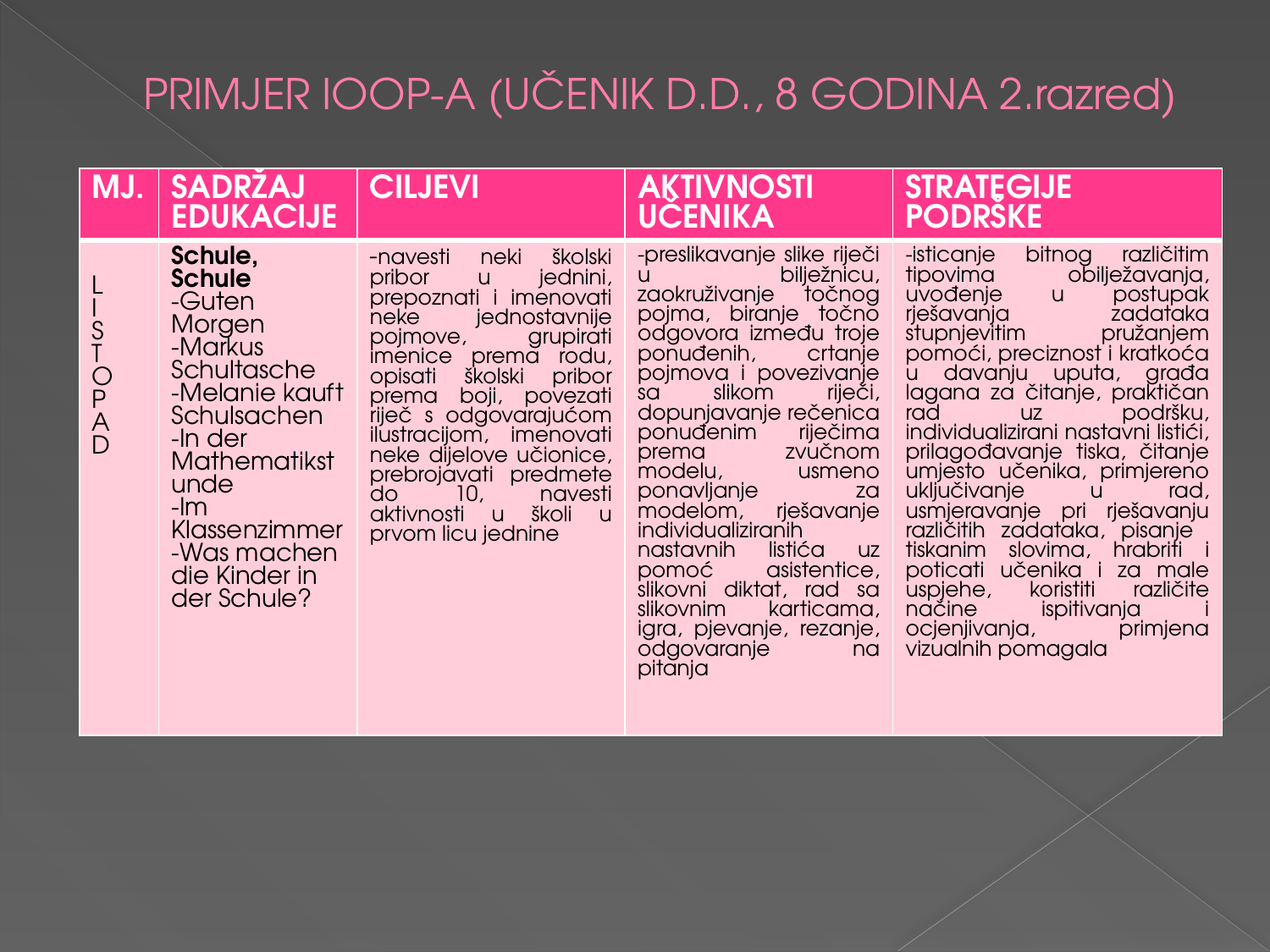

# PRIMJER IOOP-A (UČENIK D.D., 8 GODINA 2.razred)
| MJ. | SADRŽAJ EDUKACIJE | CILJEVI | AKTIVNOSTI UČENIKA | STRATEGIJE PODRŠKE |
| --- | --- | --- | --- | --- |
| L I S T O P A D | Schule, Schule -Guten Morgen -Markus Schultasche -Melanie kauft Schulsachen -In der Mathematikstunde -Im Klassenzimmer -Was machen die Kinder in der Schule? | -navesti neki školski pribor u jednini, prepoznati i imenovati neke jednostavnije pojmove, grupirati imenice prema rodu, opisati školski pribor prema boji, povezati riječ s odgovarajućom ilustracijom, imenovati neke dijelove učionice, prebrojavati predmete do 10, navesti aktivnosti u školi u prvom licu jednine | -preslikavanje slike riječi u bilježnicu, zaokruživanje točnog pojma, biranje točno odgovora između troje ponuđenih, crtanje pojmova i povezivanje sa slikom riječi, dopunjavanje rečenica ponuđenim riječima prema zvučnom modelu, usmeno ponavljanje za modelom, rješavanje individualiziranih nastavnih listića uz pomoć asistentice, slikovni diktat, rad sa slikovnim karticama, igra, pjevanje, rezanje, odgovaranje na pitanja | -isticanje bitnog različitim tipovima obilježavanja, uvođenje u postupak rješavanja zadataka stupnjevitim pružanjem pomoći, preciznost i kratkoća u davanju uputa, građa lagana za čitanje, praktičan rad uz podršku, individualizirani nastavni listići, prilagođavanje tiska, čitanje umjesto učenika, primjereno uključivanje u rad, usmjeravanje pri rješavanju različitih zadataka, pisanje tiskanim slovima, hrabriti i poticati učenika i za male uspjehe, koristiti različite načine ispitivanja i ocjenjivanja, primjena vizualnih pomagala |